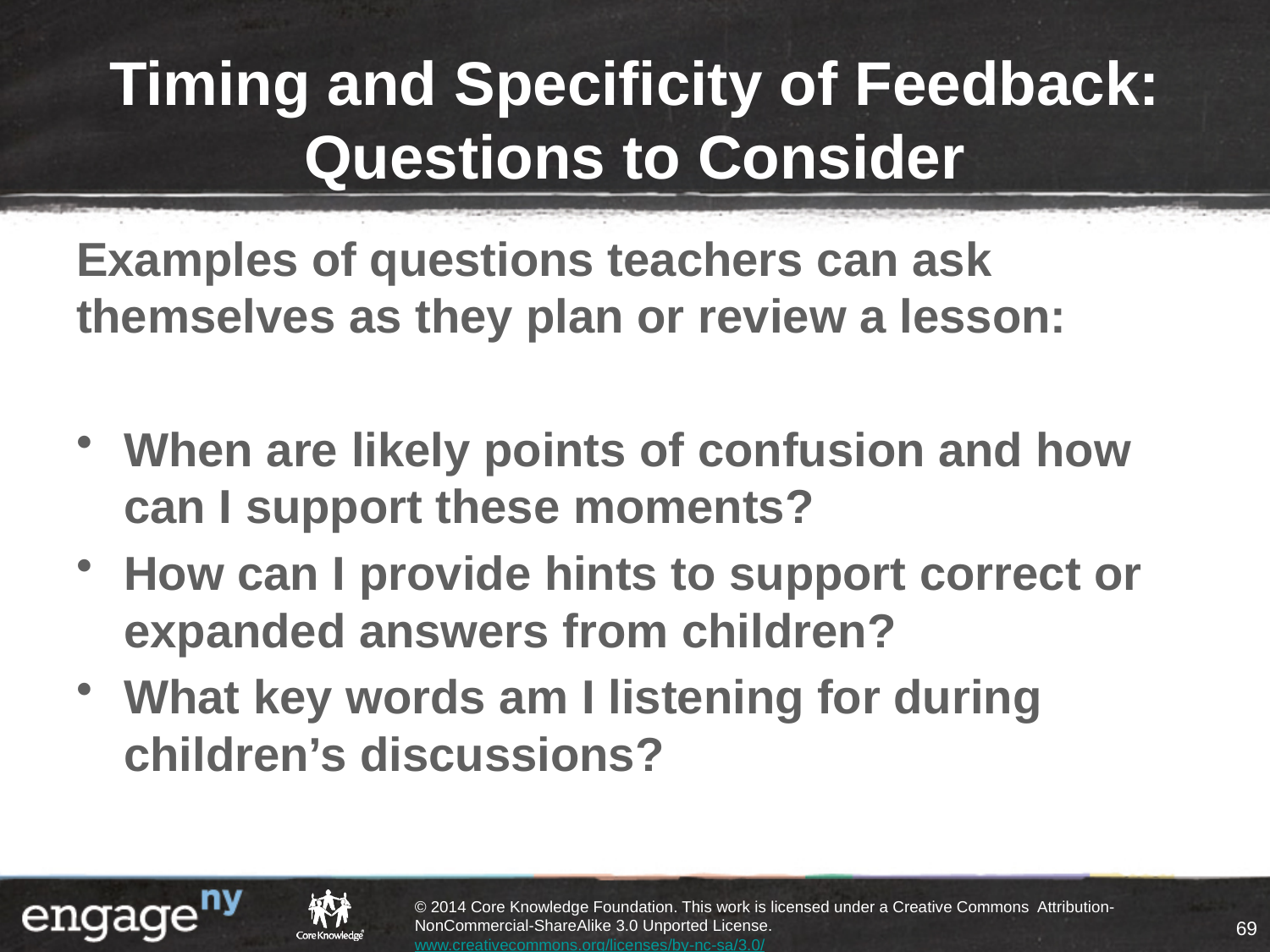

# Timing and Specificity of Feedback: Questions to Consider
Examples of questions teachers can ask themselves as they plan or review a lesson:

When are likely points of confusion and how can I support these moments?
How can I provide hints to support correct or expanded answers from children?
What key words am I listening for during children’s discussions?
69